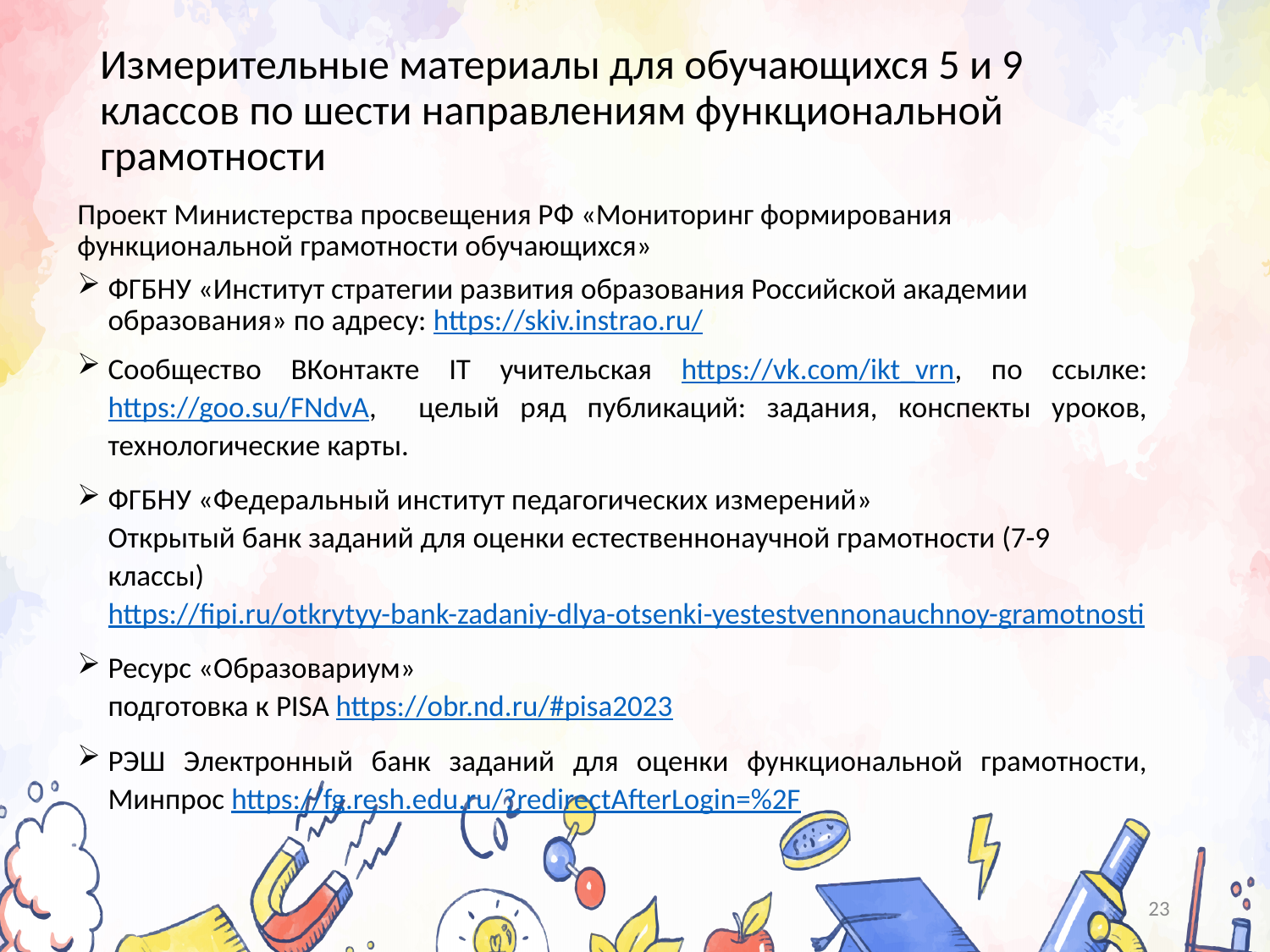

# Измерительные материалы для обучающихся 5 и 9 классов по шести направлениям функциональной грамотности
Проект Министерства просвещения РФ «Мониторинг формирования функциональной грамотности обучающихся»
ФГБНУ «Институт стратегии развития образования Российской академии образования» по адресу: https://skiv.instrao.ru/
Сообщество ВКонтакте IT учительская https://vk.com/ikt_vrn, по ссылке: https://goo.su/FNdvA,  целый ряд публикаций: задания, конспекты уроков, технологические карты.
ФГБНУ «Федеральный институт педагогических измерений»
Открытый банк заданий для оценки естественнонаучной грамотности (7-9 классы) https://fipi.ru/otkrytyy-bank-zadaniy-dlya-otsenki-yestestvennonauchnoy-gramotnosti
Ресурс «Образовариум»
подготовка к PISA https://obr.nd.ru/#pisa2023
РЭШ Электронный банк заданий для оценки функциональной грамотности, Минпрос https://fg.resh.edu.ru/?redirectAfterLogin=%2F

23